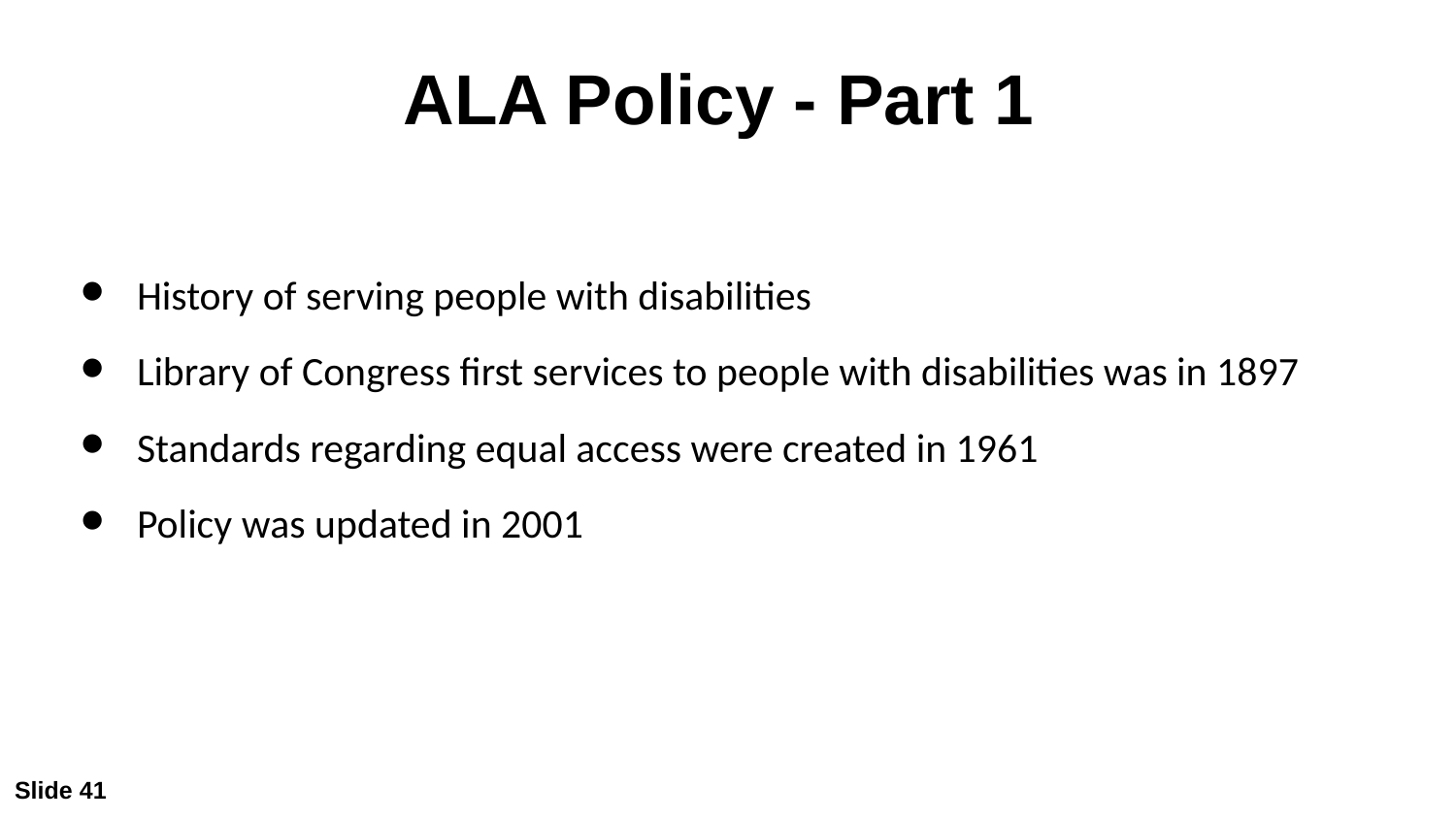

# ALA Policy - Part 1
History of serving people with disabilities
Library of Congress first services to people with disabilities was in 1897
Standards regarding equal access were created in 1961
Policy was updated in 2001
Slide 41